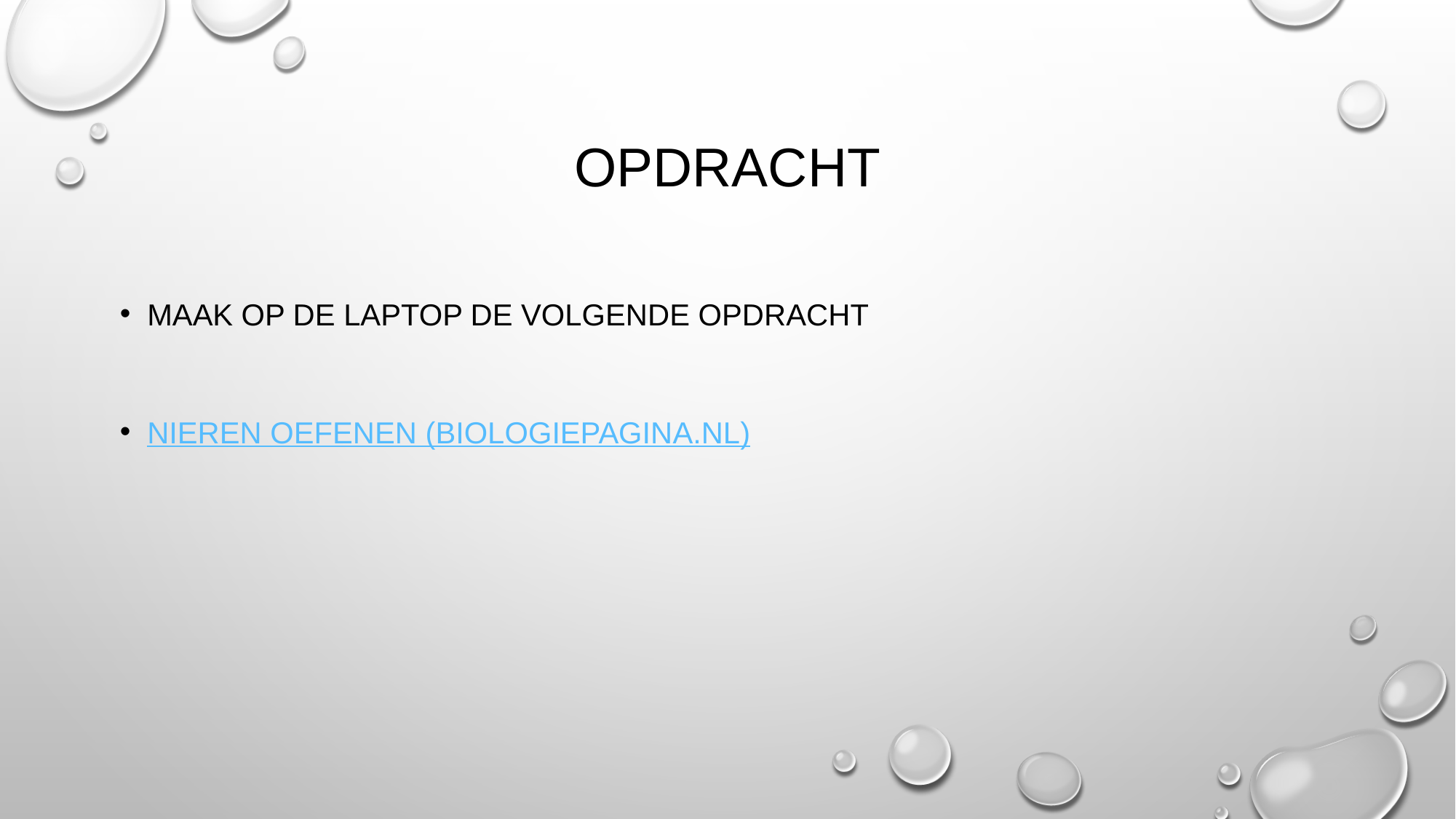

# opdracht
Maak op de laptop de volgende opdracht

Nieren oefenen (biologiepagina.nl)